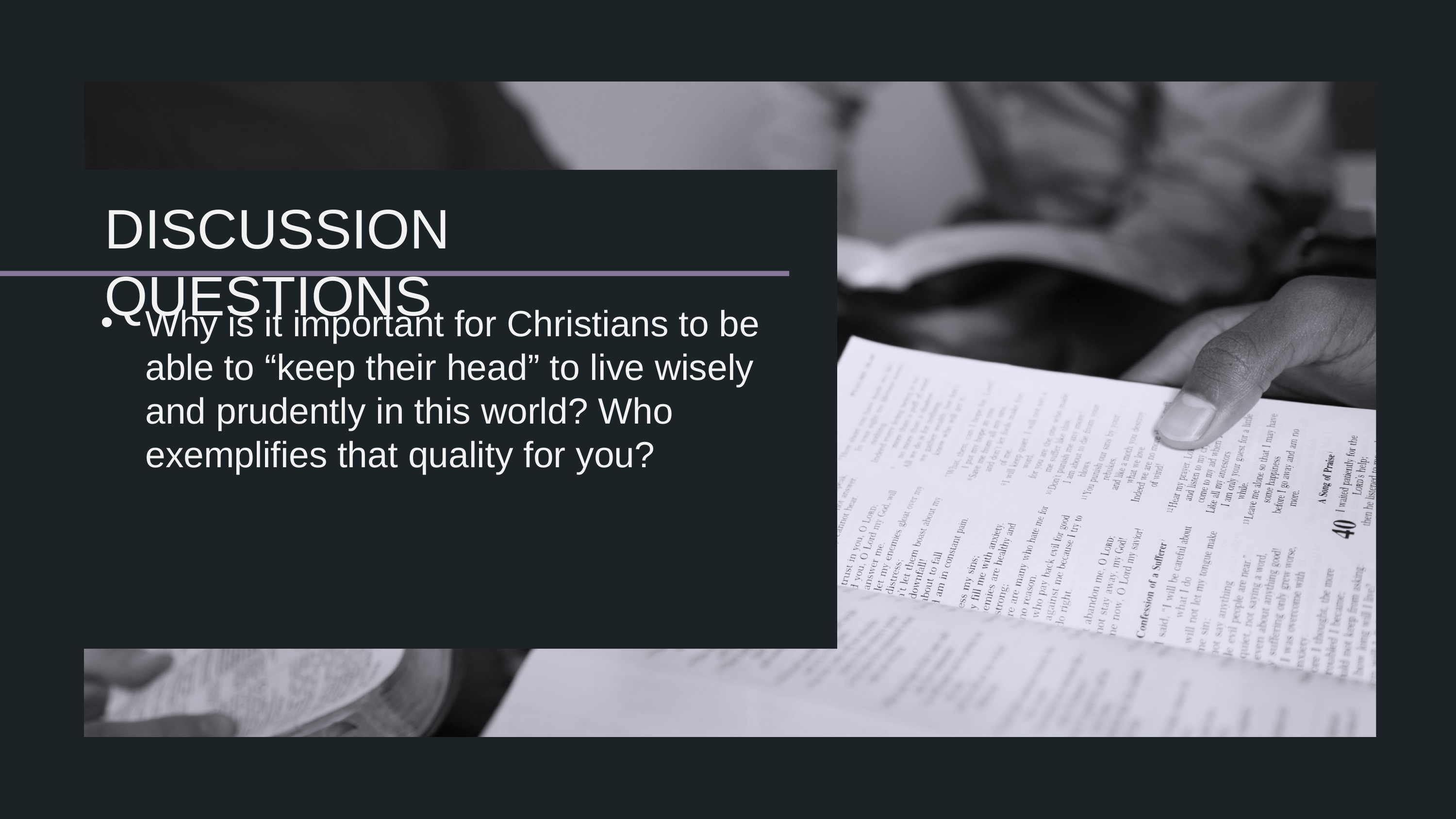

Why is it important for Christians to be able to “keep their head” to live wisely and prudently in this world? Who exemplifies that quality for you?